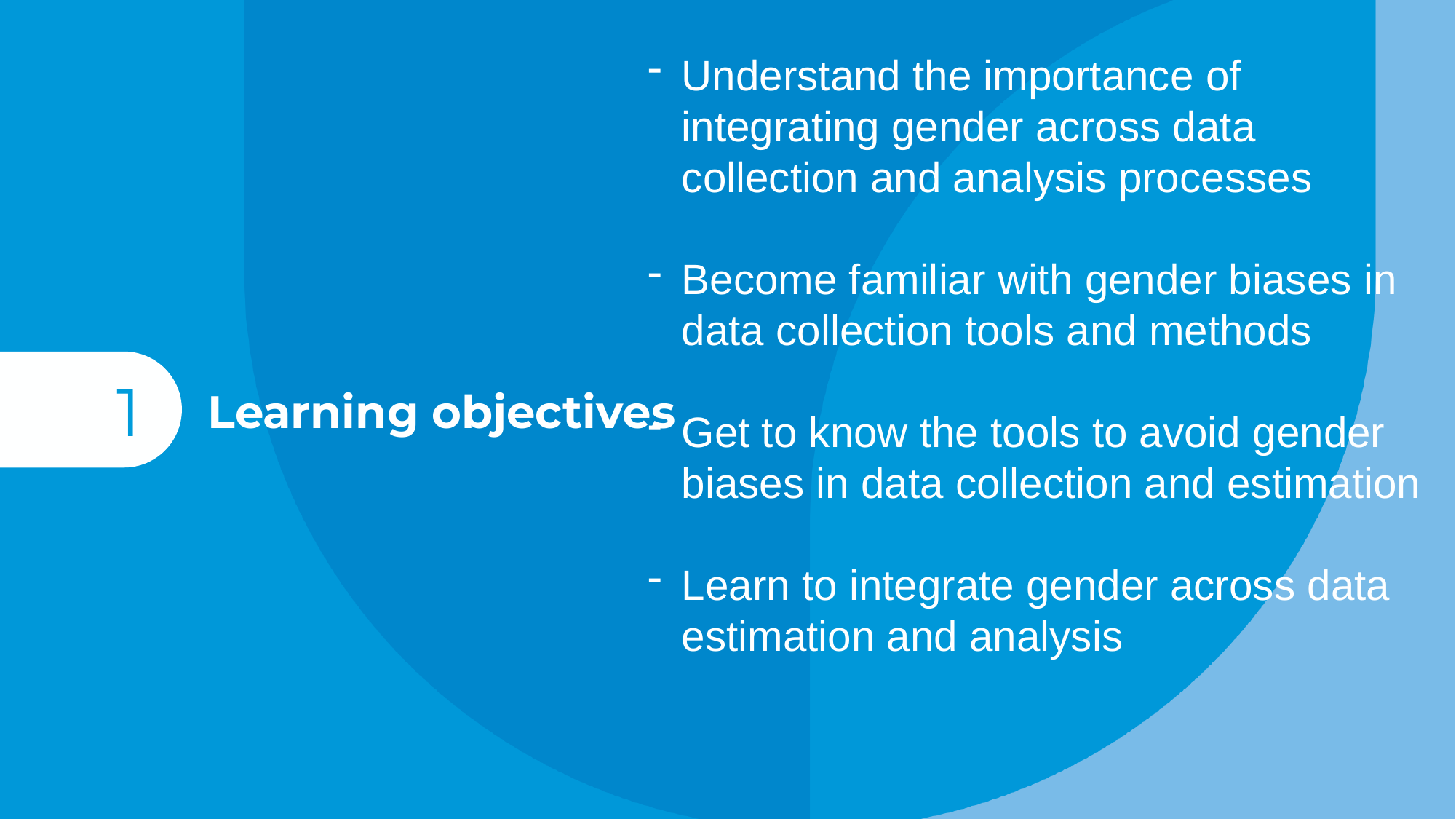

Understand the importance of integrating gender across data collection and analysis processes

Become familiar with gender biases in data collection tools and methods

Get to know the tools to avoid gender biases in data collection and estimation

Learn to integrate gender across data estimation and analysis
1
Learning objectives